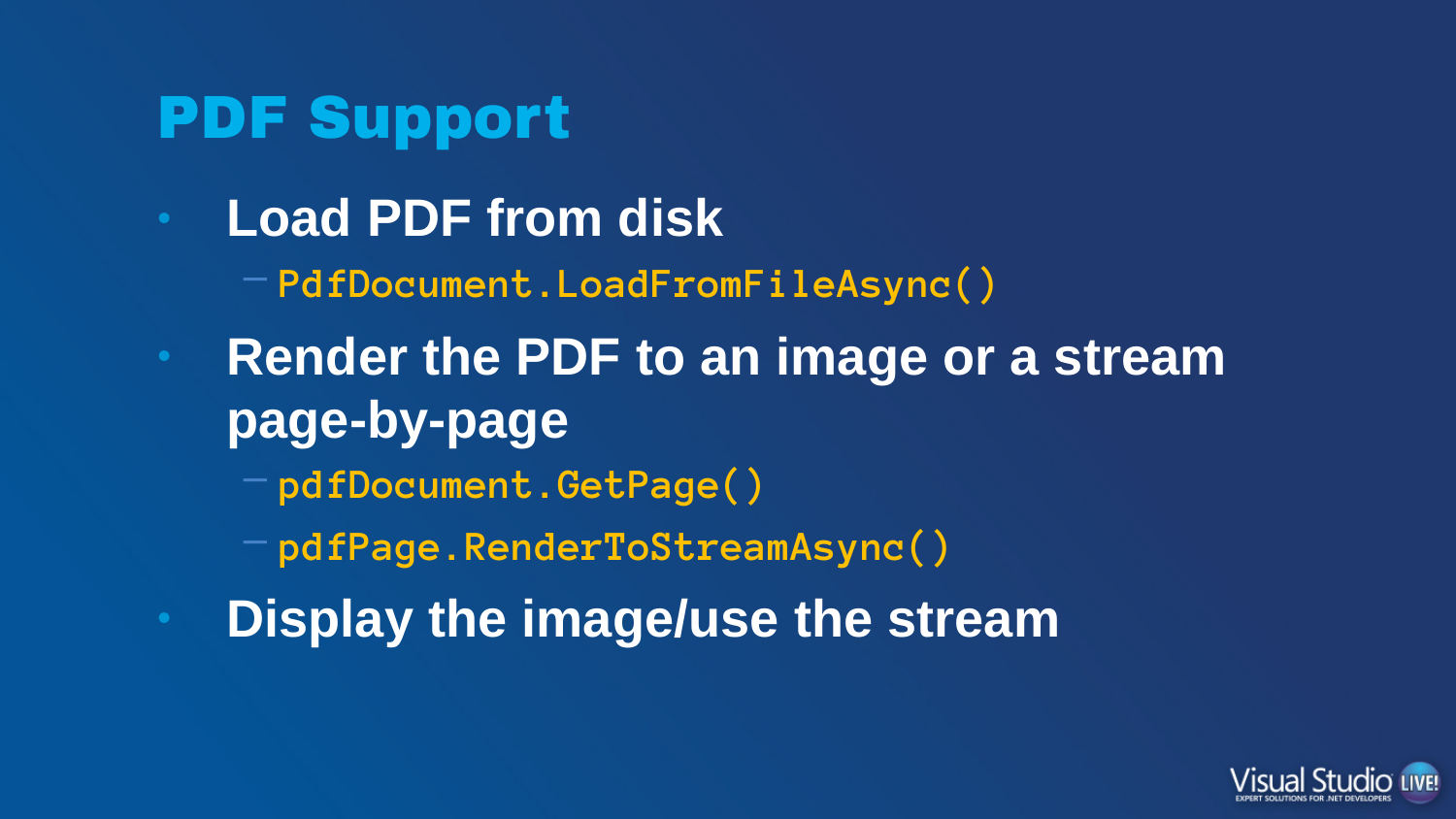

# PDF Support
Load PDF from disk
PdfDocument.LoadFromFileAsync()
Render the PDF to an image or a stream page-by-page
pdfDocument.GetPage()
pdfPage.RenderToStreamAsync()
Display the image/use the stream